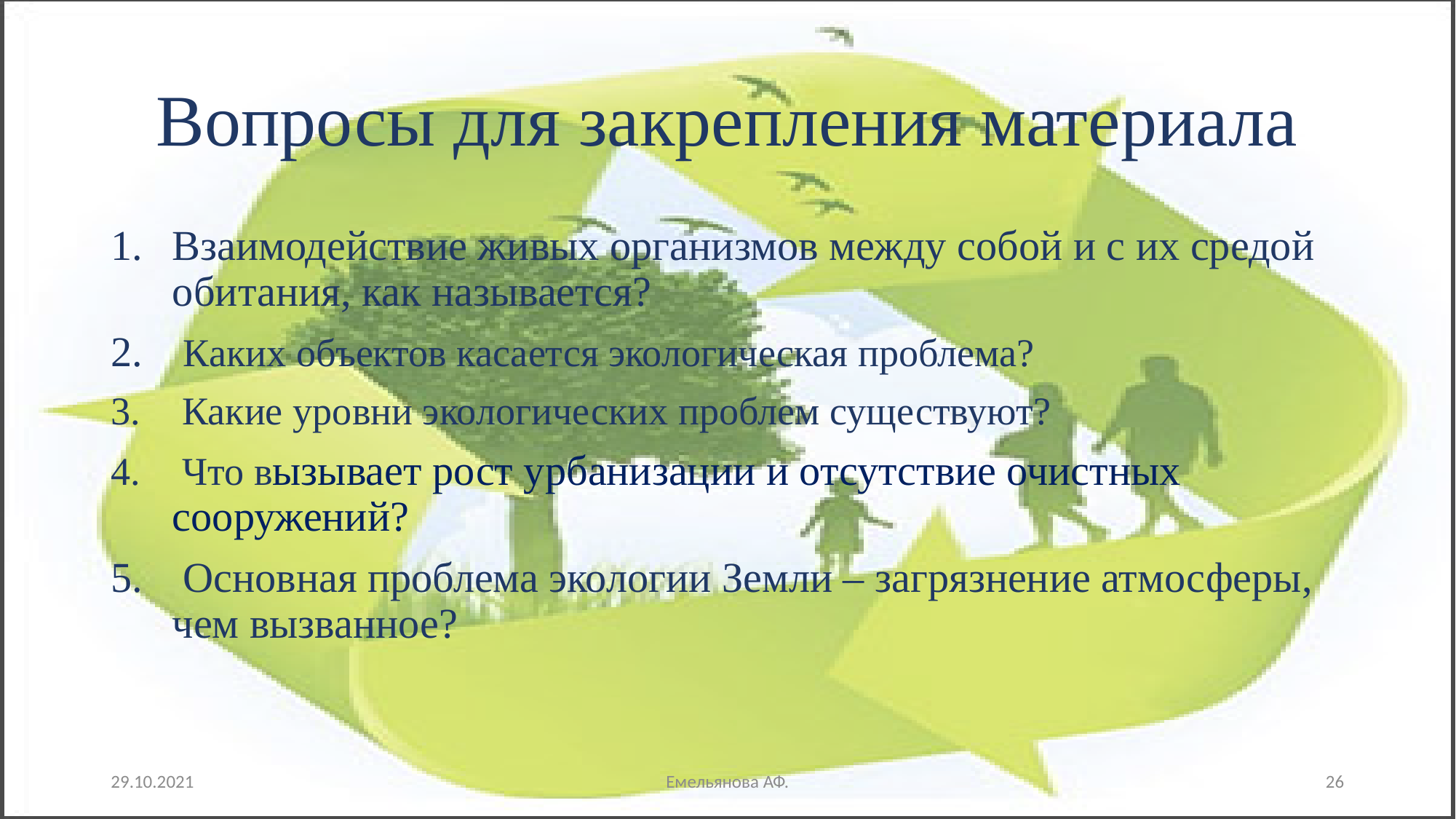

# Вопросы для закрепления материала
Взаимодействие живых организмов между собой и с их средой обитания, как называется?
 Каких объектов касается экологическая проблема?
 Какие уровни экологических проблем существуют?
 Что вызывает рост урбанизации и отсутствие очистных сооружений?
 Основная проблема экологии Земли – загрязнение атмосферы, чем вызванное?
29.10.2021
Емельянова АФ.
26